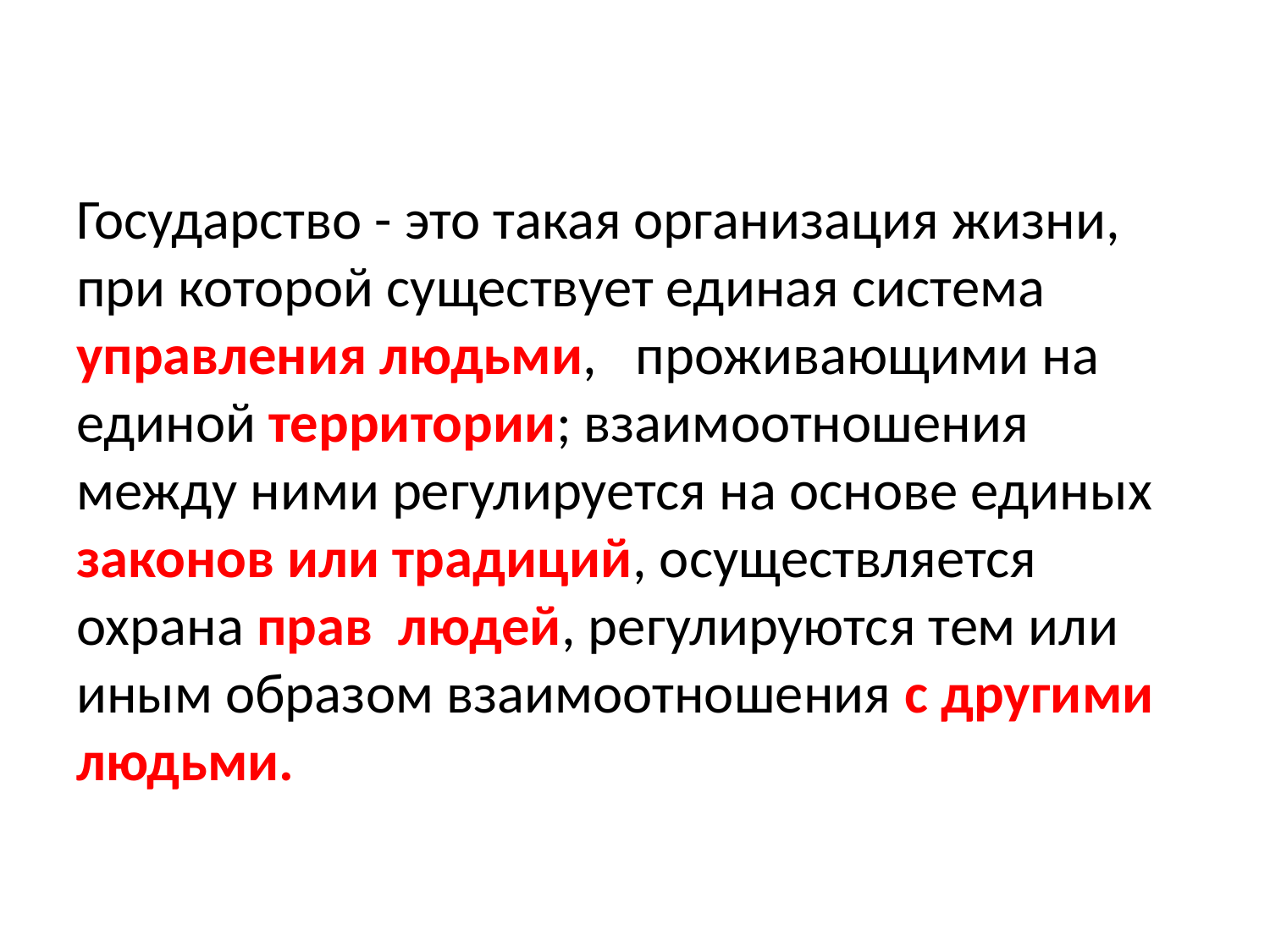

Государство - это такая организация жизни, при которой существует единая система  управления людьми,   проживающими на единой территории; взаимоотношения между ними регулируется на основе единых  законов или традиций, осуществляется охрана прав  людей, регулируются тем или иным образом взаимоотношения с другими  людьми.